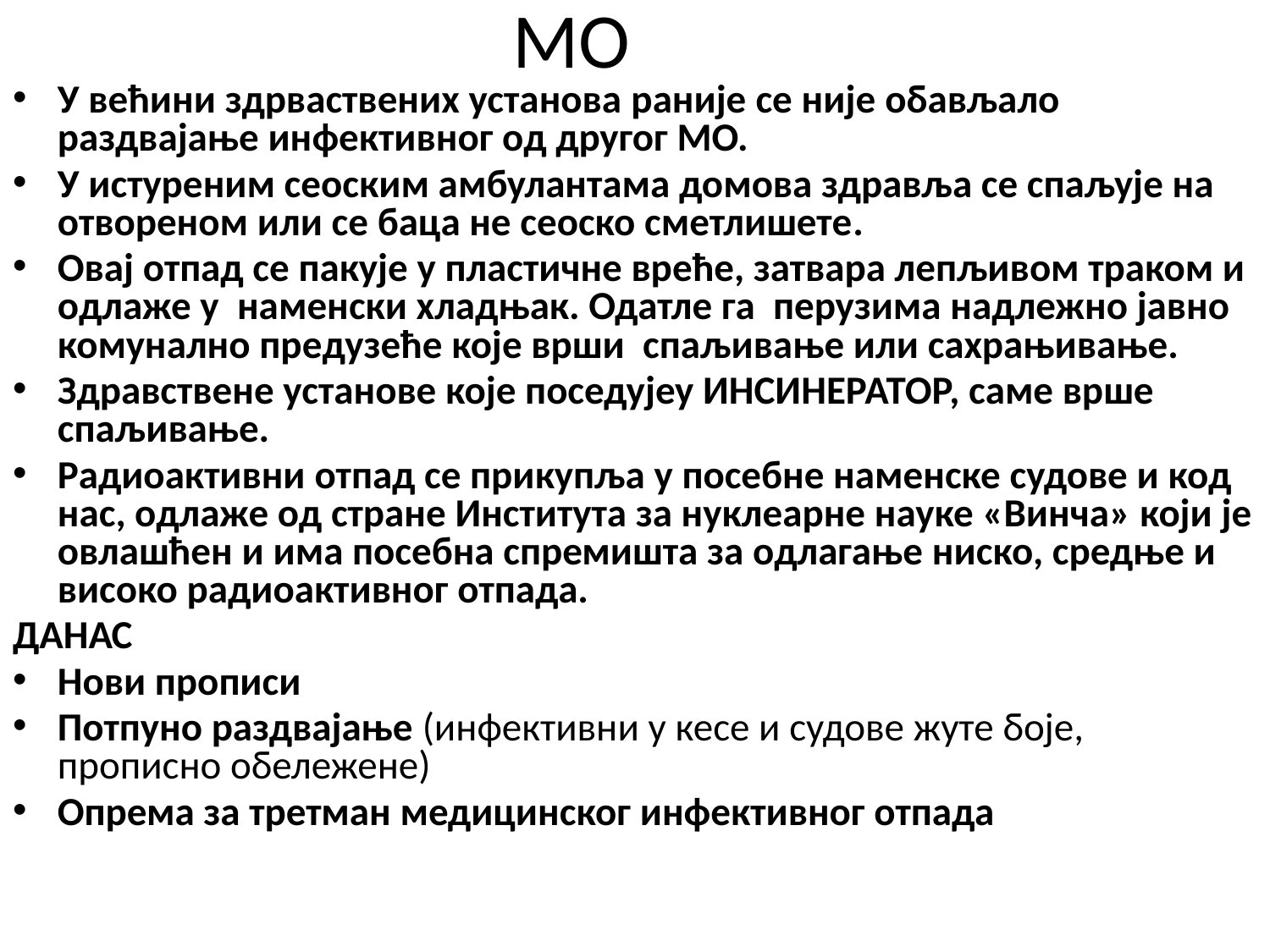

МО
У већини здрваствених установа раније се није обављало раздвајање инфективног од другог МО.
У истуреним сеоским амбулантама домова здравља се спаљује на отвореном или се баца не сeоско сметлишете.
Овај отпад се пакује у пластичне вреће, затвара лепљивом траком и одлаже у  наменски хладњак. Одатле га  перузима надлежно јавно комунално предузеће које врши  спаљивање или сахрањивање.
Здравствене установе које поседујеу ИНСИНЕРАТОР, саме врше спаљивање.
Радиоактивни отпад се прикупља у посебне наменске судове и код нас, одлаже од стране Института за нуклеарне науке «Винча» који је овлашћен и има посебна спремишта за одлагање ниско, средње и високо радиоактивног отпада.
ДАНАС
Нови прописи
Потпуно раздвајање (инфективни у кесе и судове жуте боје, прописно обележене)
Опрема за третман медицинског инфективног отпада